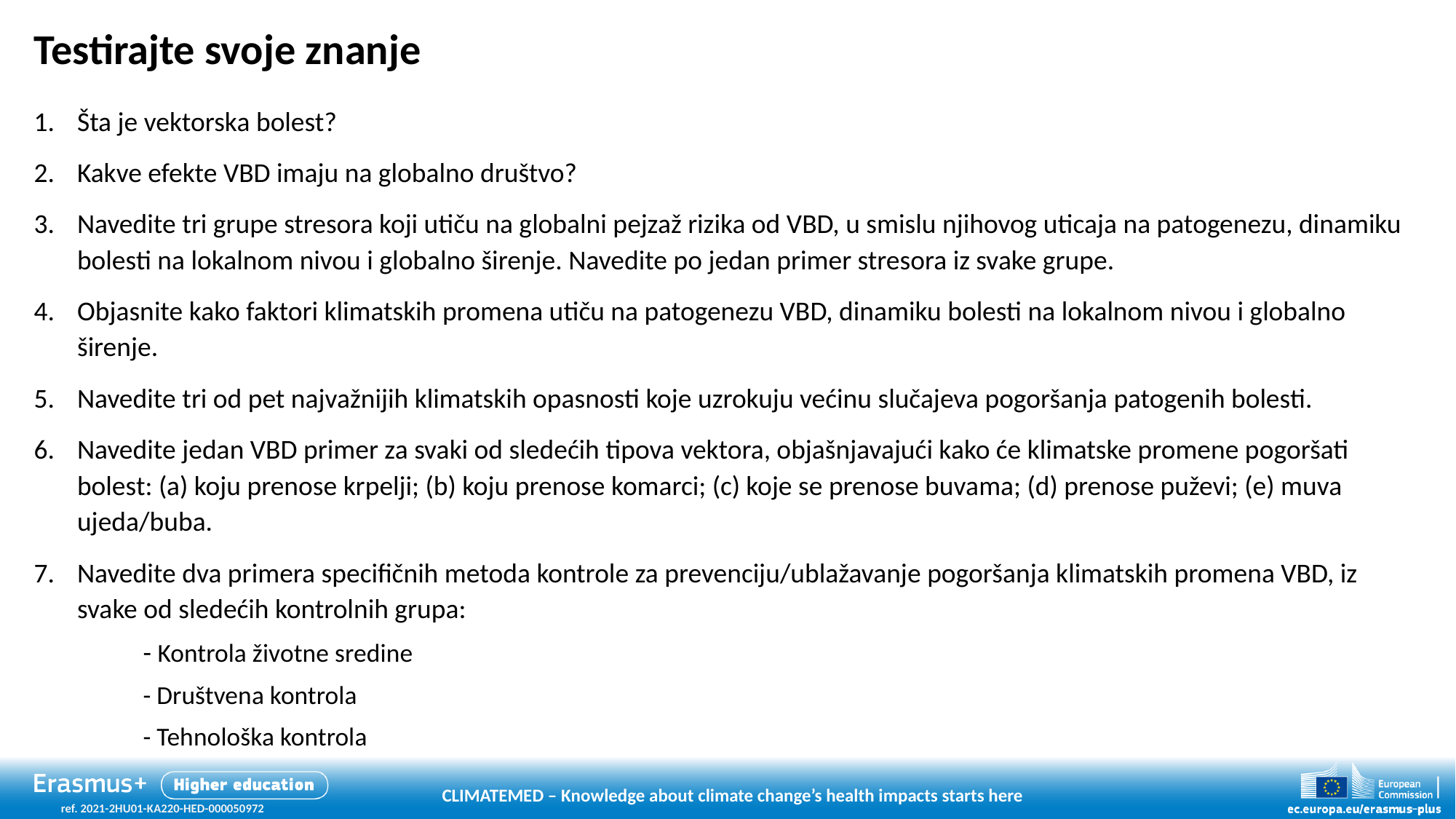

# Testirajte svoje znanje
Šta je vektorska bolest?
Kakve efekte VBD imaju na globalno društvo?
Navedite tri grupe stresora koji utiču na globalni pejzaž rizika od VBD, u smislu njihovog uticaja na patogenezu, dinamiku bolesti na lokalnom nivou i globalno širenje. Navedite po jedan primer stresora iz svake grupe.
Objasnite kako faktori klimatskih promena utiču na patogenezu VBD, dinamiku bolesti na lokalnom nivou i globalno širenje.
Navedite tri od pet najvažnijih klimatskih opasnosti koje uzrokuju većinu slučajeva pogoršanja patogenih bolesti.
Navedite jedan VBD primer za svaki od sledećih tipova vektora, objašnjavajući kako će klimatske promene pogoršati bolest: (a) koju prenose krpelji; (b) koju prenose komarci; (c) koje se prenose buvama; (d) prenose puževi; (e) muva ujeda/buba.
Navedite dva primera specifičnih metoda kontrole za prevenciju/ublažavanje pogoršanja klimatskih promena VBD, iz svake od sledećih kontrolnih grupa:
	- Kontrola životne sredine
	- Društvena kontrola
	- Tehnološka kontrola